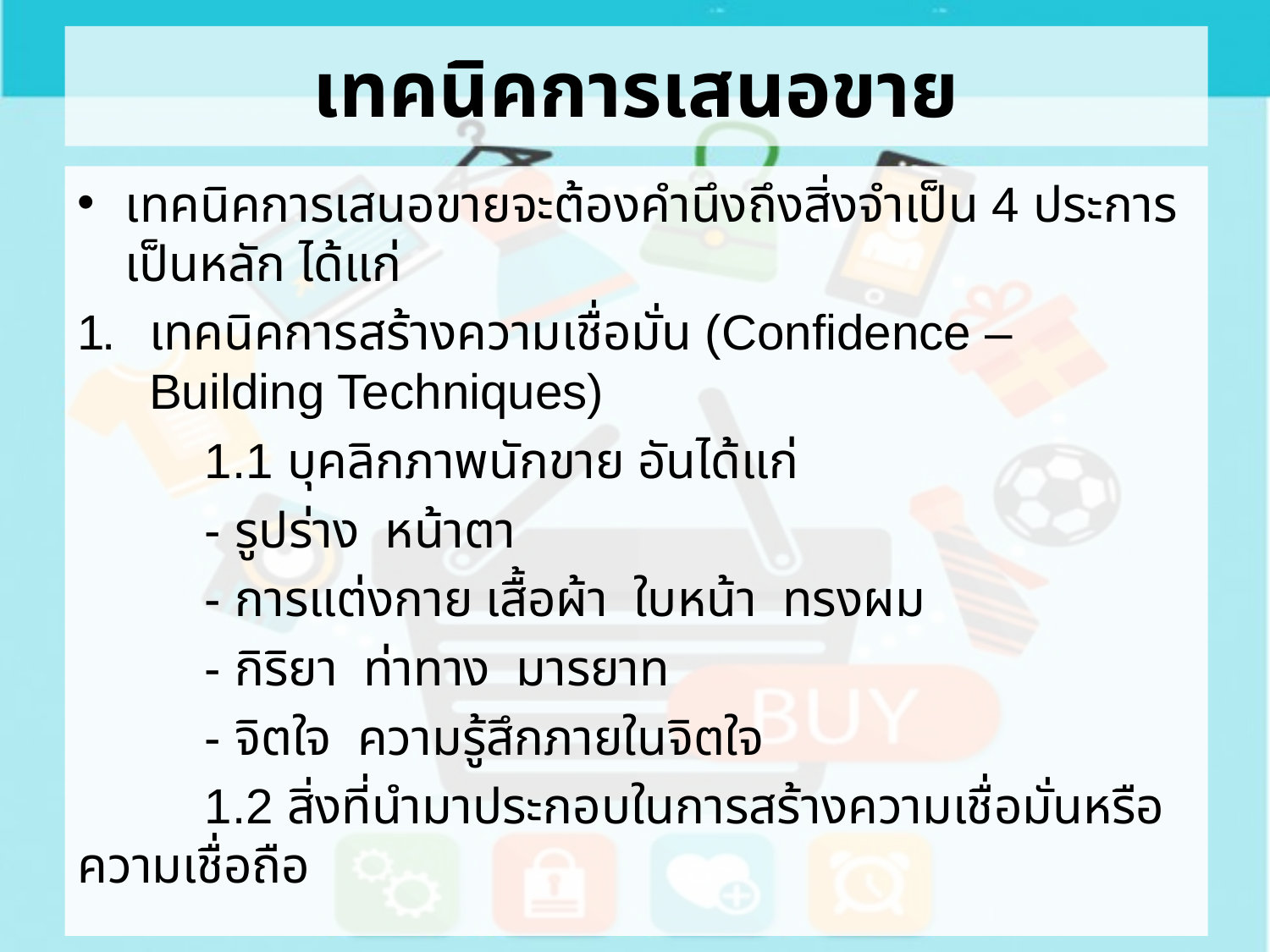

# เทคนิคการเสนอขาย
เทคนิคการเสนอขายจะต้องคำนึงถึงสิ่งจำเป็น 4 ประการ เป็นหลัก ได้แก่
เทคนิคการสร้างความเชื่อมั่น (Confidence – Building Techniques)
	1.1 บุคลิกภาพนักขาย อันได้แก่
	- รูปร่าง  หน้าตา
	- การแต่งกาย เสื้อผ้า  ใบหน้า  ทรงผม
	- กิริยา  ท่าทาง  มารยาท
	- จิตใจ  ความรู้สึกภายในจิตใจ
	1.2 สิ่งที่นำมาประกอบในการสร้างความเชื่อมั่นหรือความเชื่อถือ